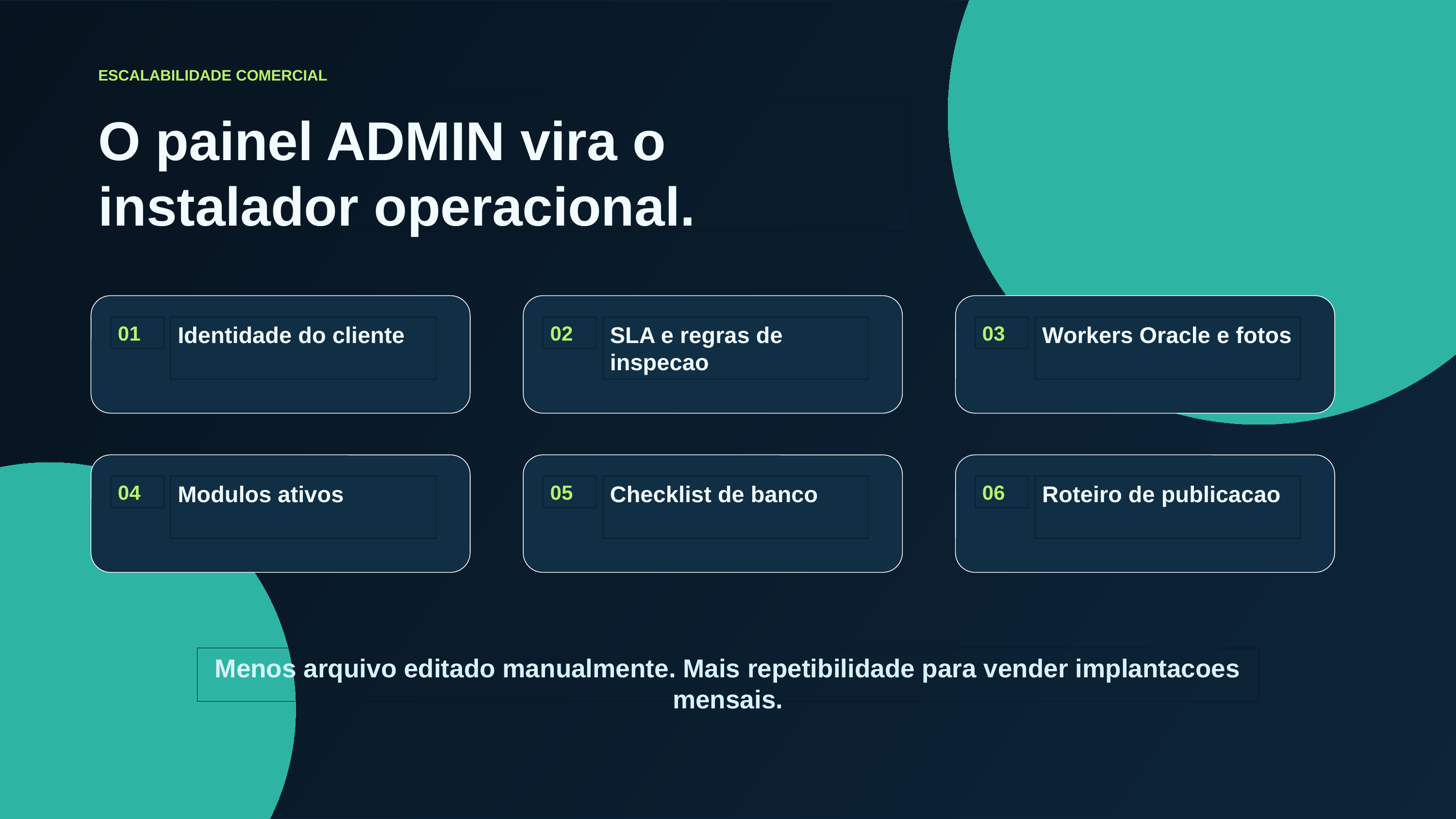

ESCALABILIDADE COMERCIAL
O painel ADMIN vira o instalador operacional.

01
Identidade do cliente
02
SLA e regras de inspecao
03
Workers Oracle e fotos

04
Modulos ativos
05
Checklist de banco
06
Roteiro de publicacao
Menos arquivo editado manualmente. Mais repetibilidade para vender implantacoes mensais.